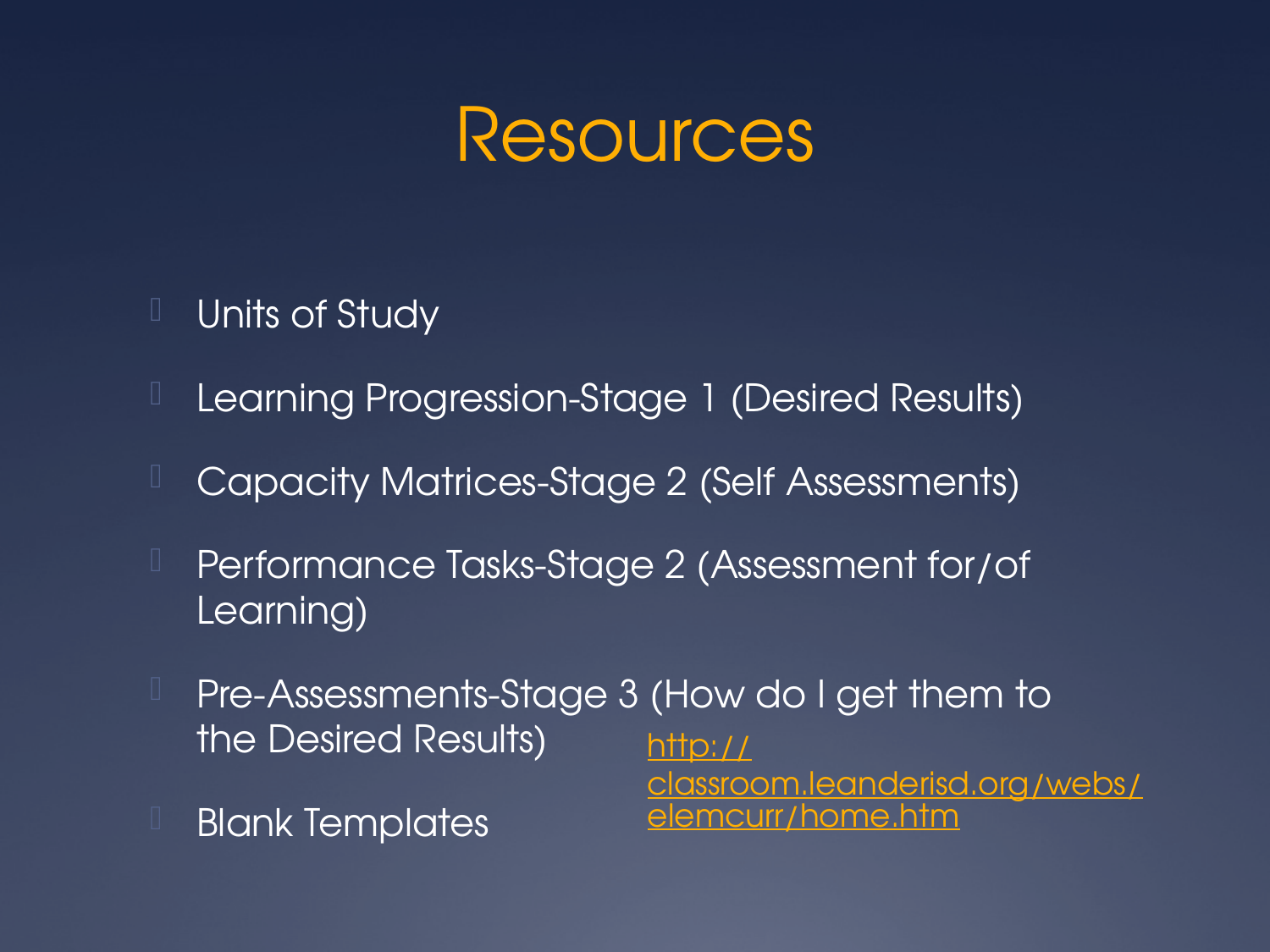

# Resources
Units of Study
Learning Progression-Stage 1 (Desired Results)
Capacity Matrices-Stage 2 (Self Assessments)
Performance Tasks-Stage 2 (Assessment for/of Learning)
Pre-Assessments-Stage 3 (How do I get them to the Desired Results)
Blank Templates
http://classroom.leanderisd.org/webs/elemcurr/home.htm